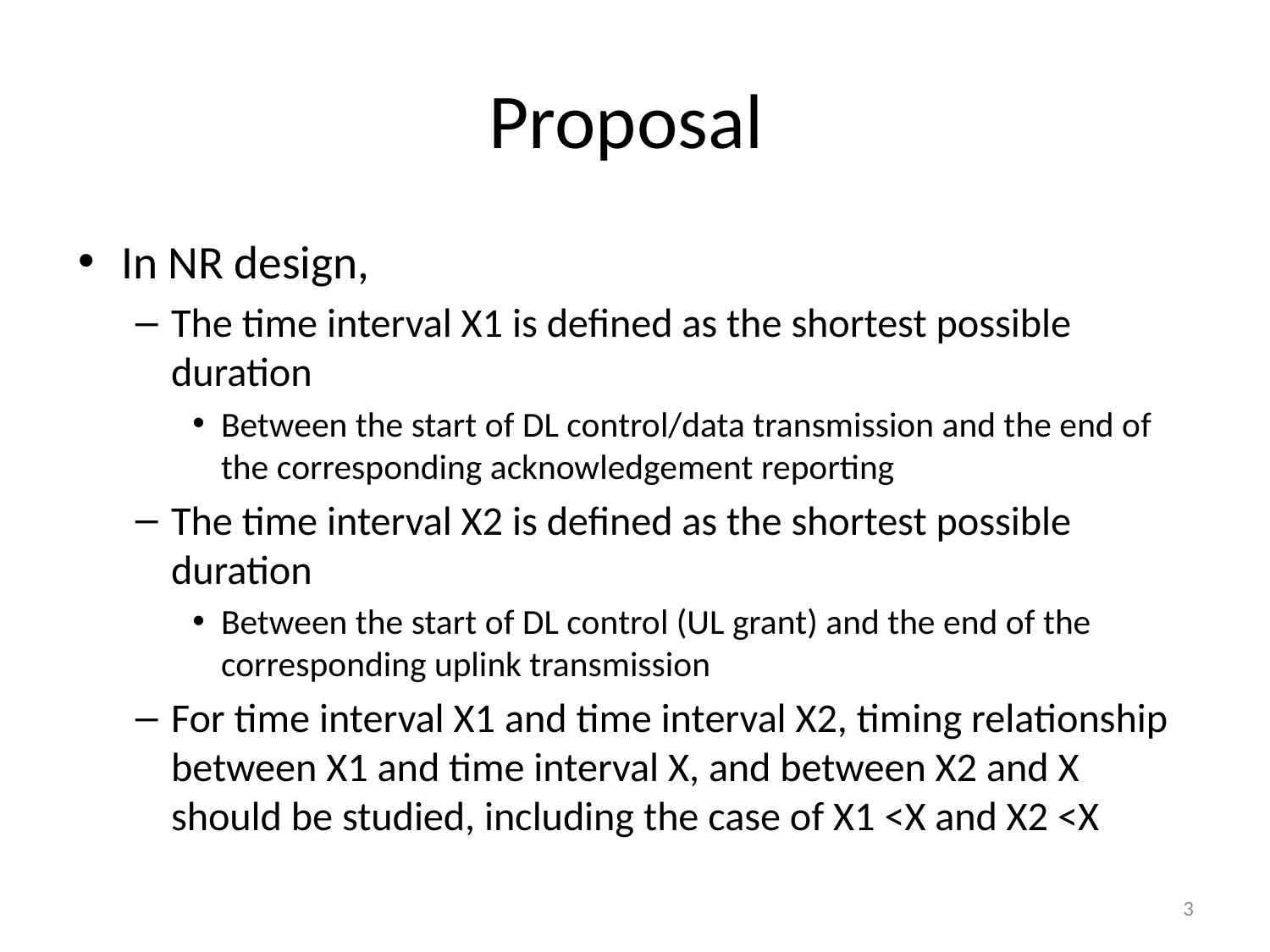

# Proposal
In NR design,
The time interval X1 is defined as the shortest possible duration
Between the start of DL control/data transmission and the end of the corresponding acknowledgement reporting
The time interval X2 is defined as the shortest possible duration
Between the start of DL control (UL grant) and the end of the corresponding uplink transmission
For time interval X1 and time interval X2, timing relationship between X1 and time interval X, and between X2 and X should be studied, including the case of X1 <X and X2 <X
3